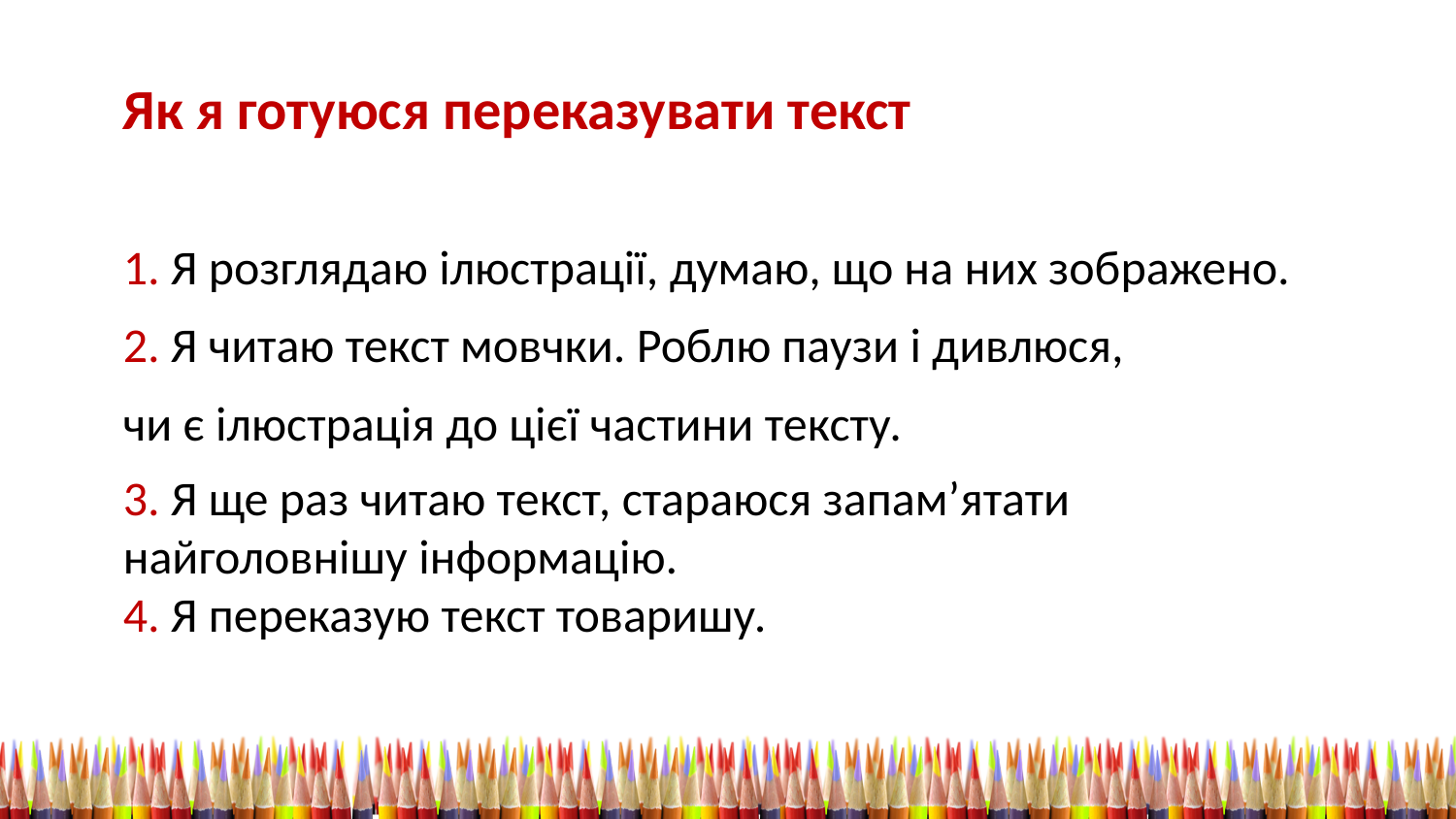

Як я готуюся переказувати текст

1. Я розглядаю ілюстрації, думаю, що на них зображено.
2. Я читаю текст мовчки. Роблю паузи і дивлюся,
чи є ілюстрація до цієї частини тексту.
3. Я ще раз читаю текст, стараюся запам’ятати
найголовнішу інформацію.
4. Я переказую текст товаришу.